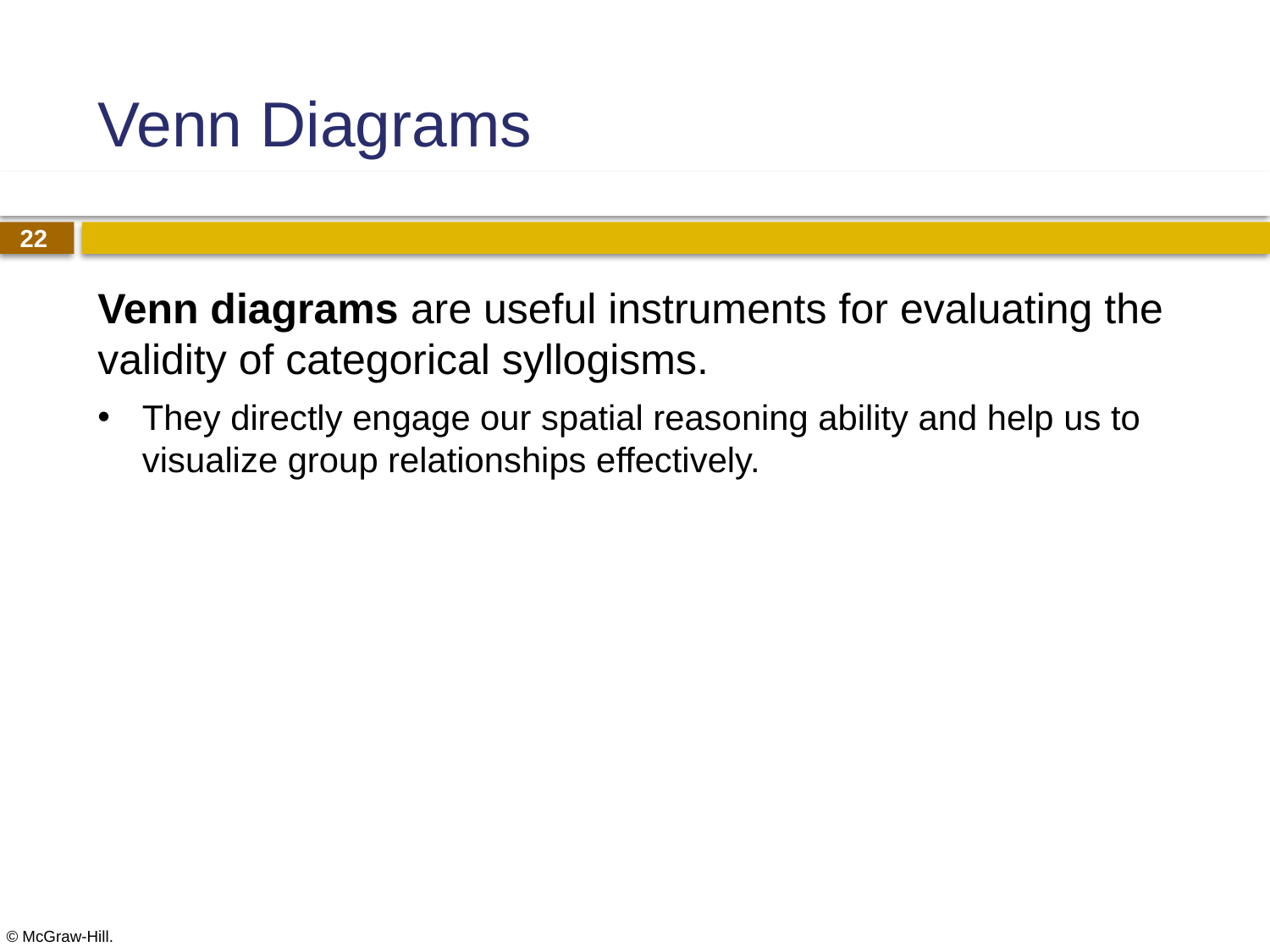

# Venn Diagrams
Venn diagrams are useful instruments for evaluating the validity of categorical syllogisms.
They directly engage our spatial reasoning ability and help us to visualize group relationships effectively.